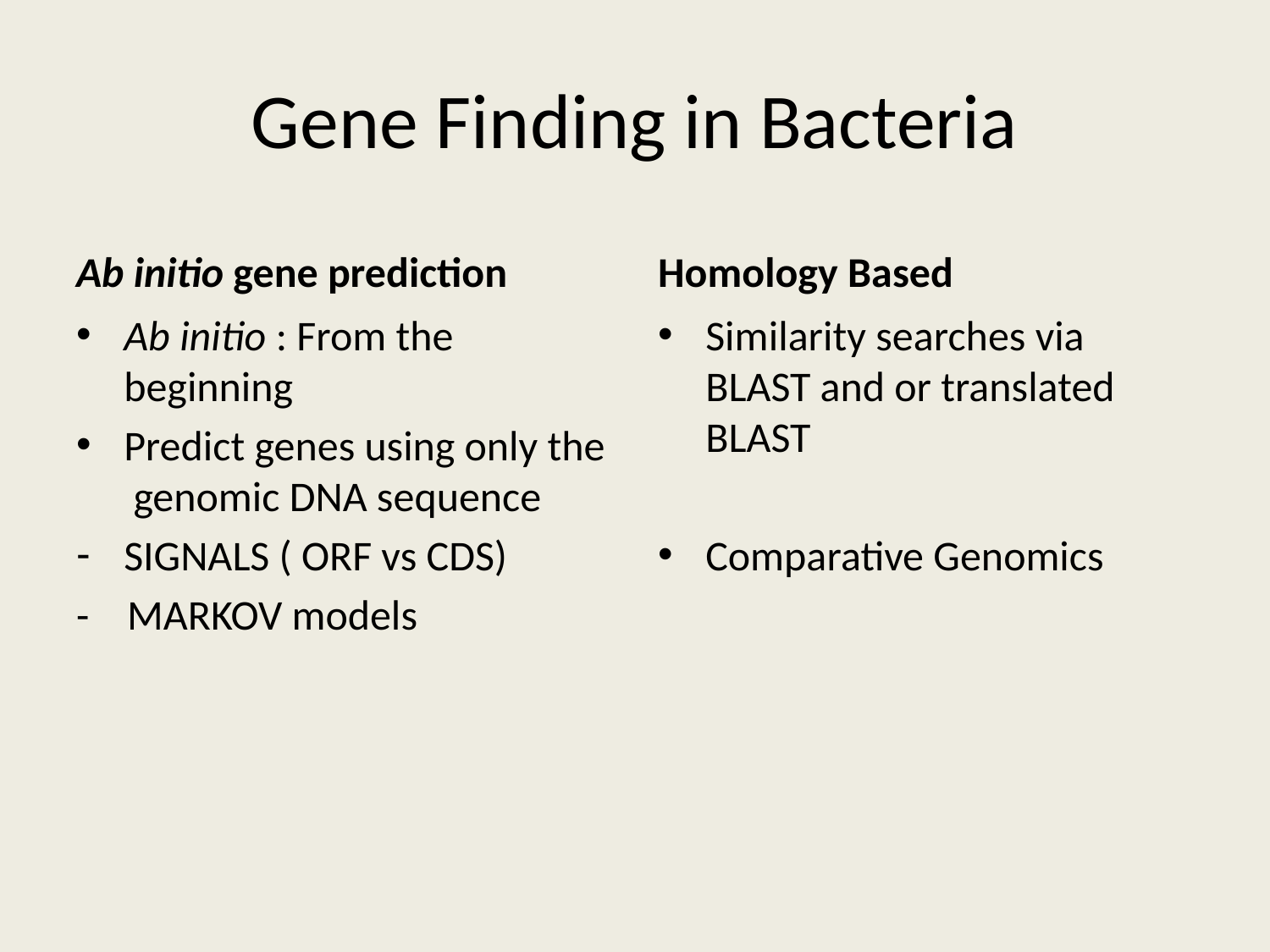

# Gene Finding in Bacteria
Ab initio gene prediction
Homology Based
Ab initio : From the beginning
Predict genes using only the  genomic DNA sequence
SIGNALS ( ORF vs CDS)
-    MARKOV models
Similarity searches via BLAST and or translated BLAST

Comparative Genomics